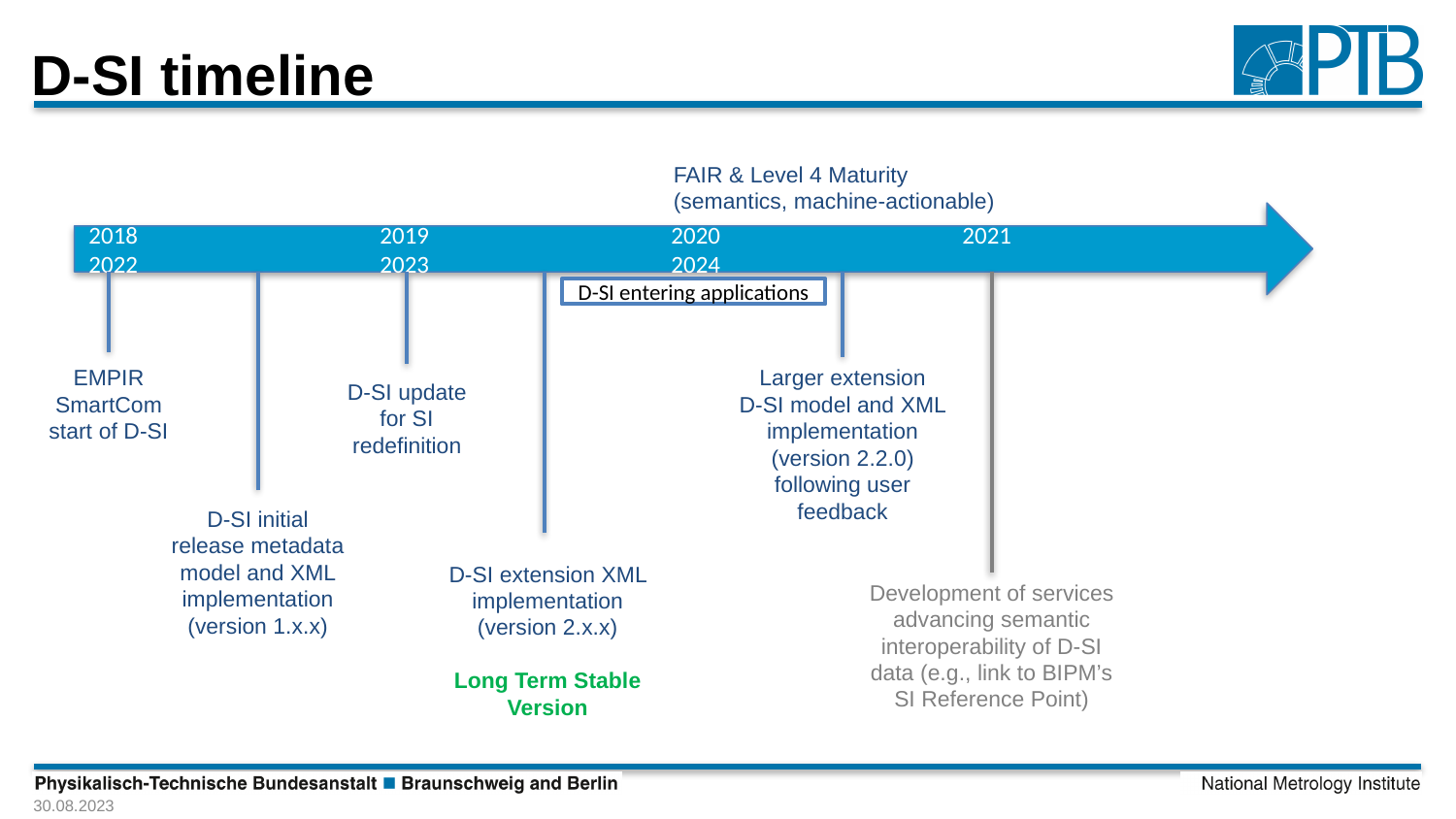

# D-SI timeline
FAIR & Level 4 Maturity
(semantics, machine-actionable)
2018		2019		2020		2021		2022		2023		2024
EMPIR SmartCom start of D-SI
D-SI initial release metadata model and XML implementation (version 1.x.x)
D-SI update for SI redefinition
D-SI extension XML implementation (version 2.x.x)

Long Term Stable Version
Larger extension
D-SI model and XML implementation (version 2.2.0) following user feedback
Development of services advancing semantic interoperability of D-SI data (e.g., link to BIPM’s SI Reference Point)
D-SI entering applications
30.08.2023